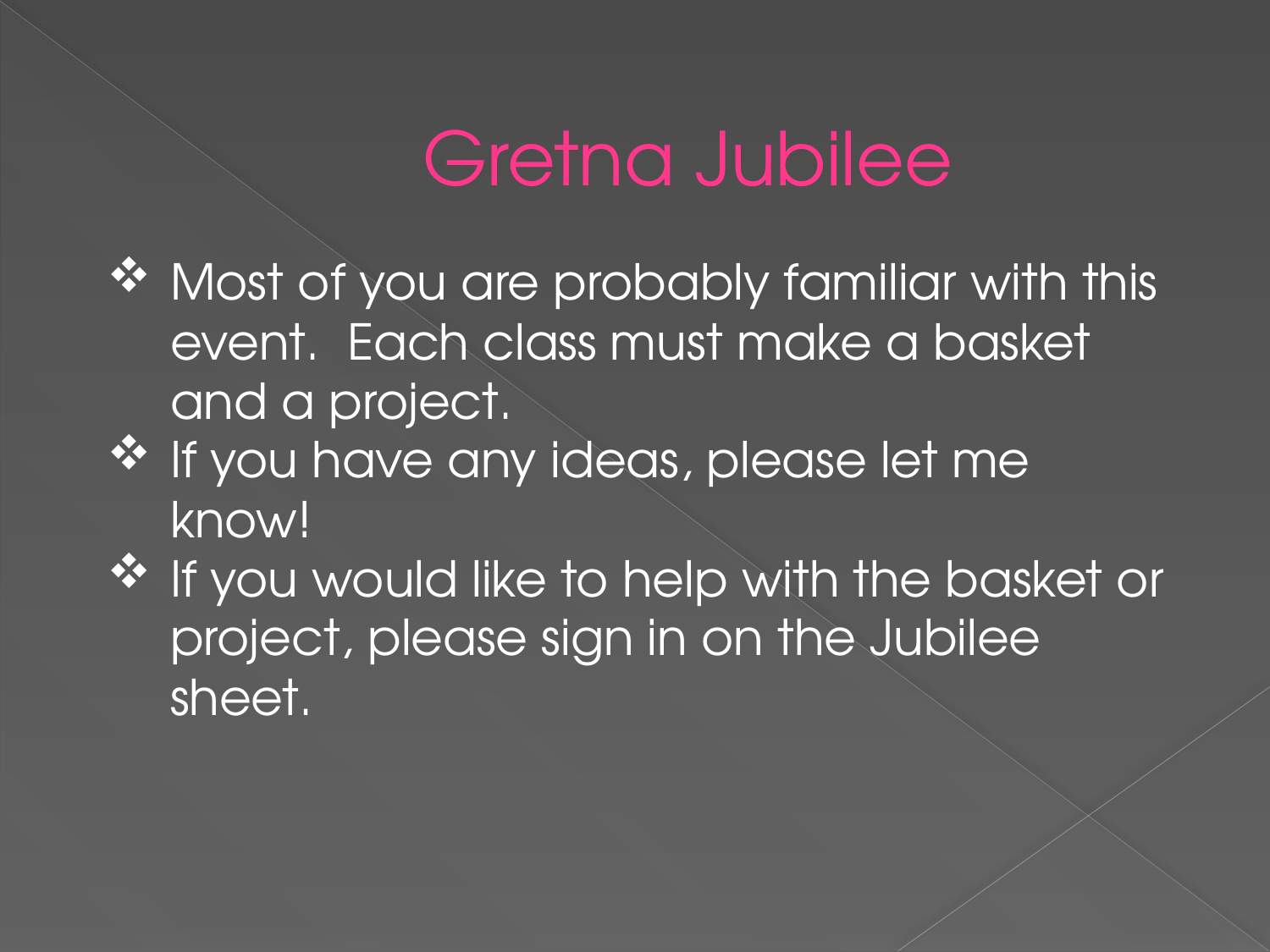

Gretna Jubilee
Most of you are probably familiar with this event.  Each class must make a basket and a project.
If you have any ideas, please let me know!
If you would like to help with the basket or project, please sign in on the Jubilee sheet.